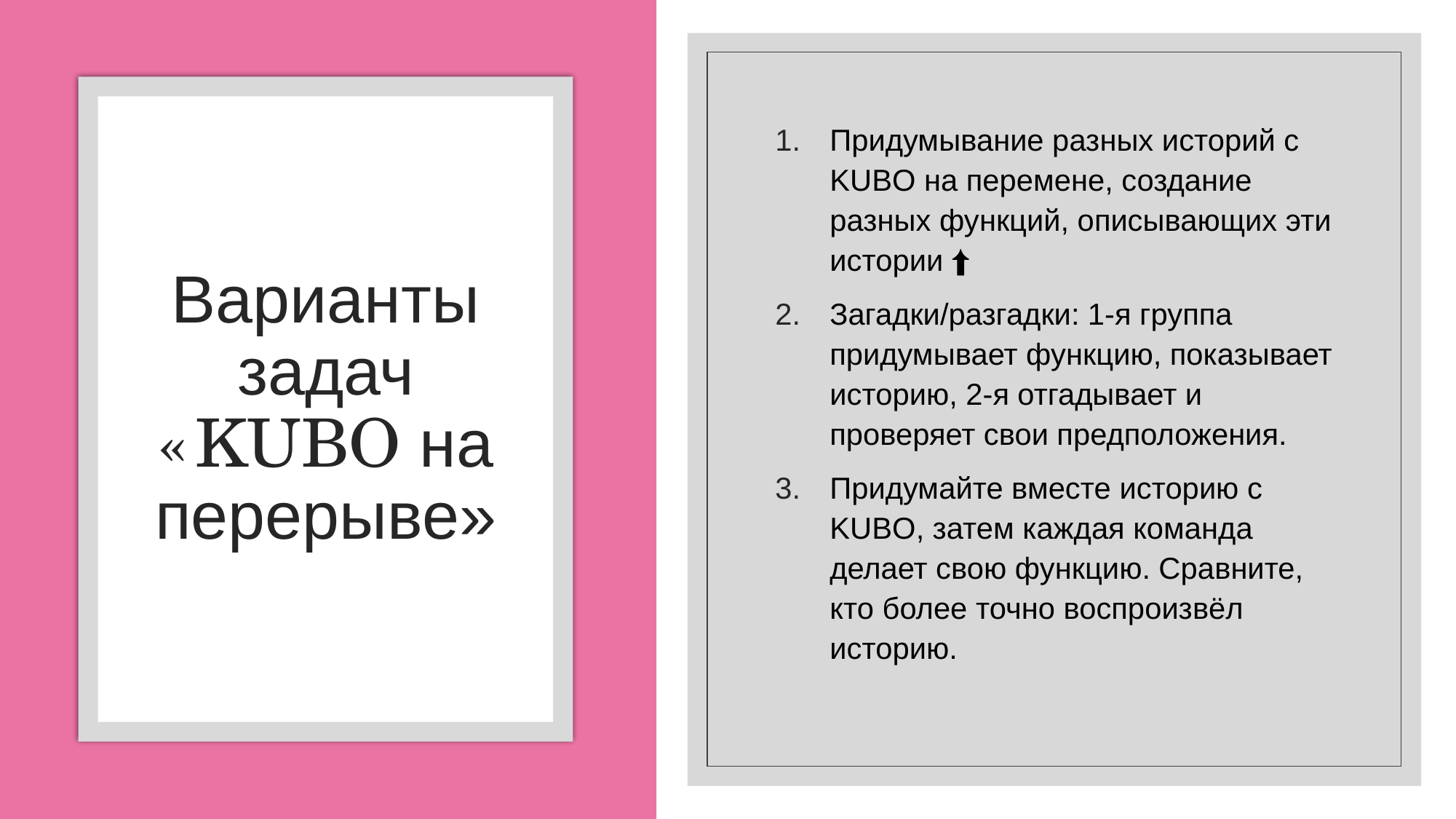

Придумывание разных историй с KUBO на перемене, создание разных функций, описывающих эти истории ⬆️
Загадки/разгадки: 1-я группа придумывает функцию, показывает историю, 2-я отгадывает и проверяет свои предположения.
Придумайте вместе историю с KUBO, затем каждая команда делает свою функцию. Сравните, кто более точно воспроизвёл историю.

# Варианты задач «KUBO на перерыве»